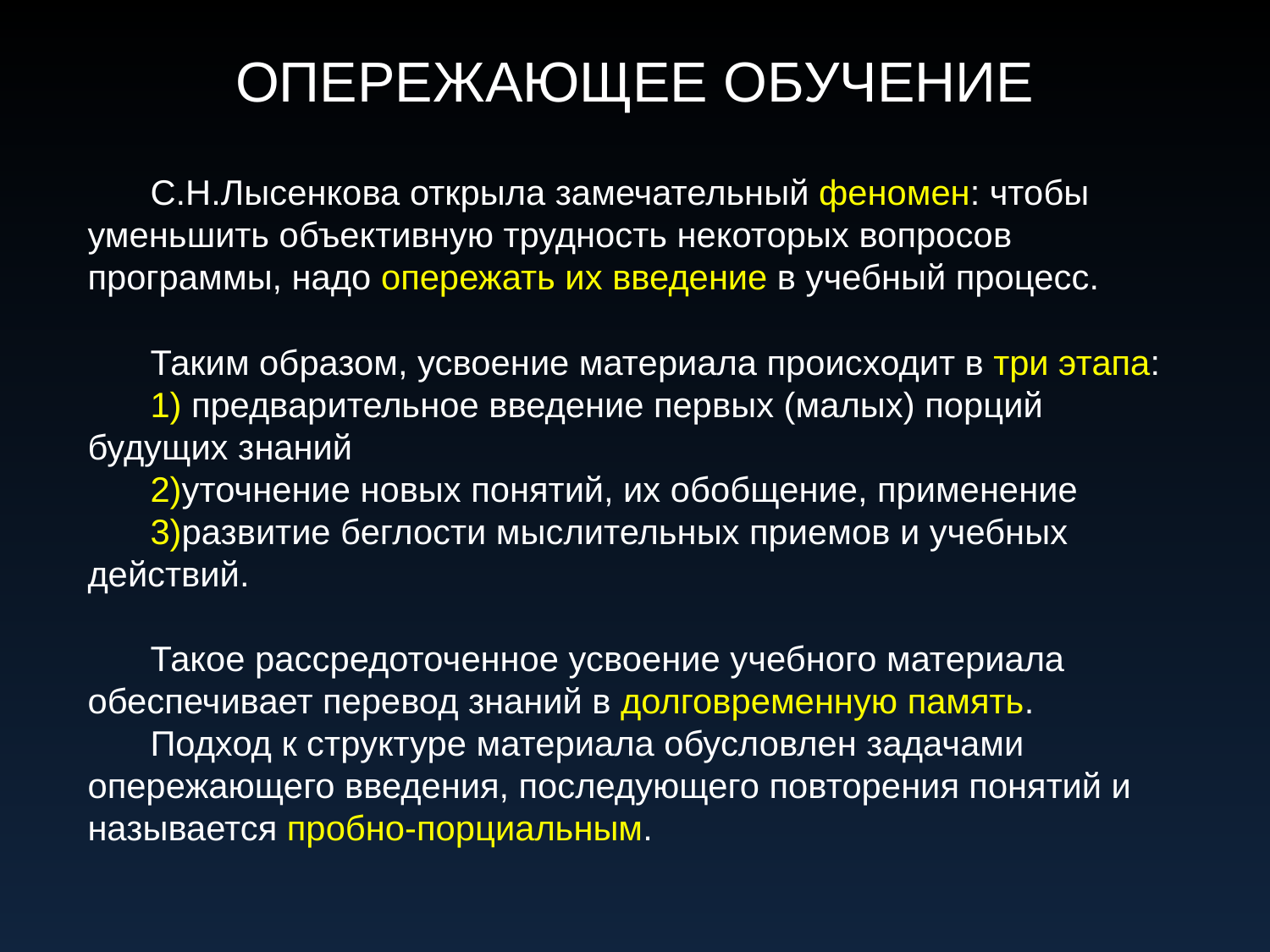

# ОПЕРЕЖАЮЩЕЕ ОБУЧЕНИЕ
С.Н.Лысенкова открыла замечательный феномен: чтобы уменьшить объективную трудность некоторых вопросов программы, надо опережать их введение в учебный процесс.

Таким образом, усвоение материала происходит в три этапа:
 предварительное введение первых (малых) порций будущих знаний
уточнение новых понятий, их обобщение, применение
развитие беглости мыслительных приемов и учебных действий.

Такое рассредоточенное усвоение учебного материала обеспечивает перевод знаний в долговременную память.
Подход к структуре материала обусловлен задачами опережающего введения, последующего повторения понятий и называется пробно-порциальным.